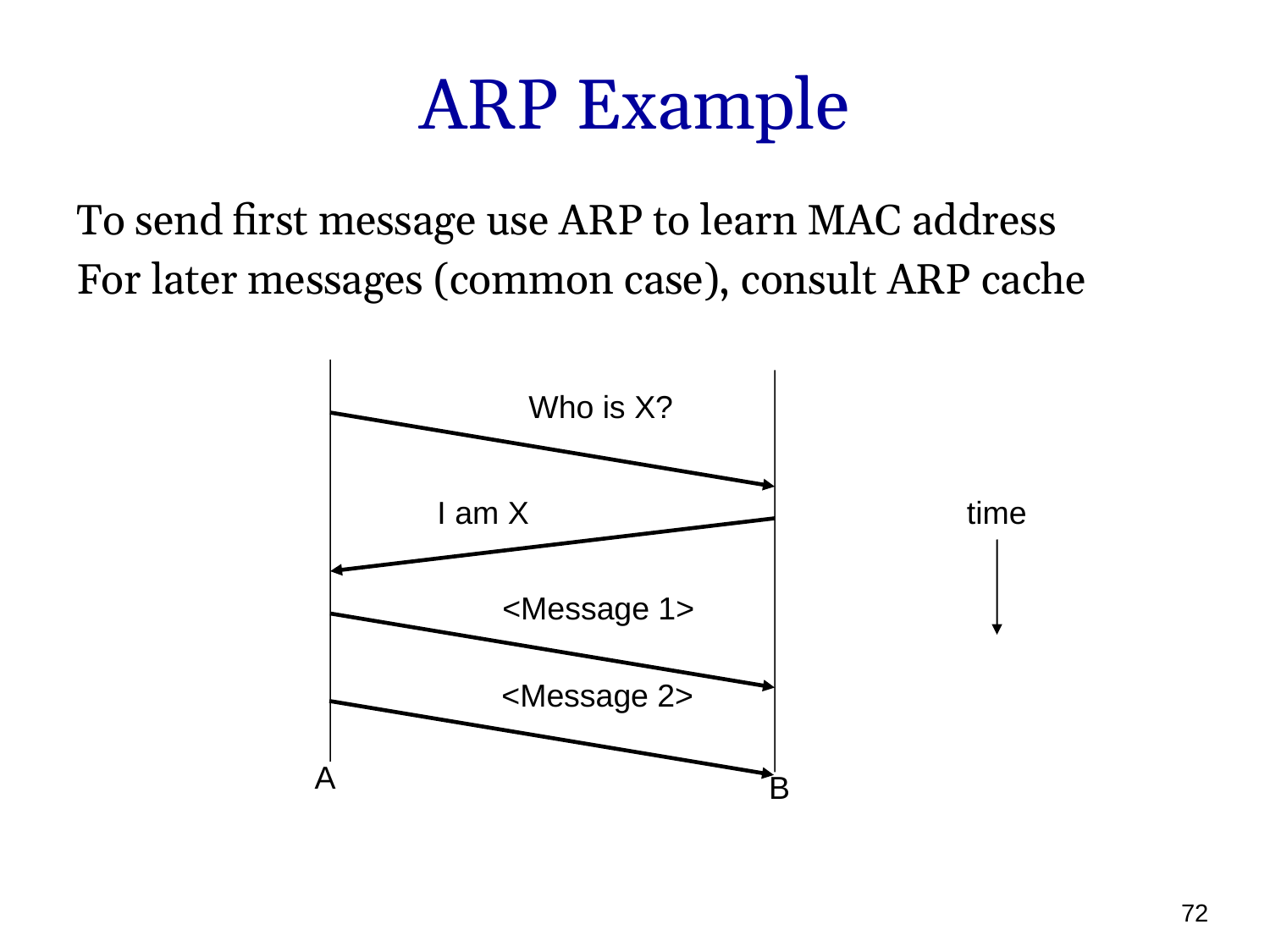

# ARP Example
To send first message use ARP to learn MAC address
For later messages (common case), consult ARP cache

Who is X?

I am X
time

<Message 1>

<Message 2>

A
B
72